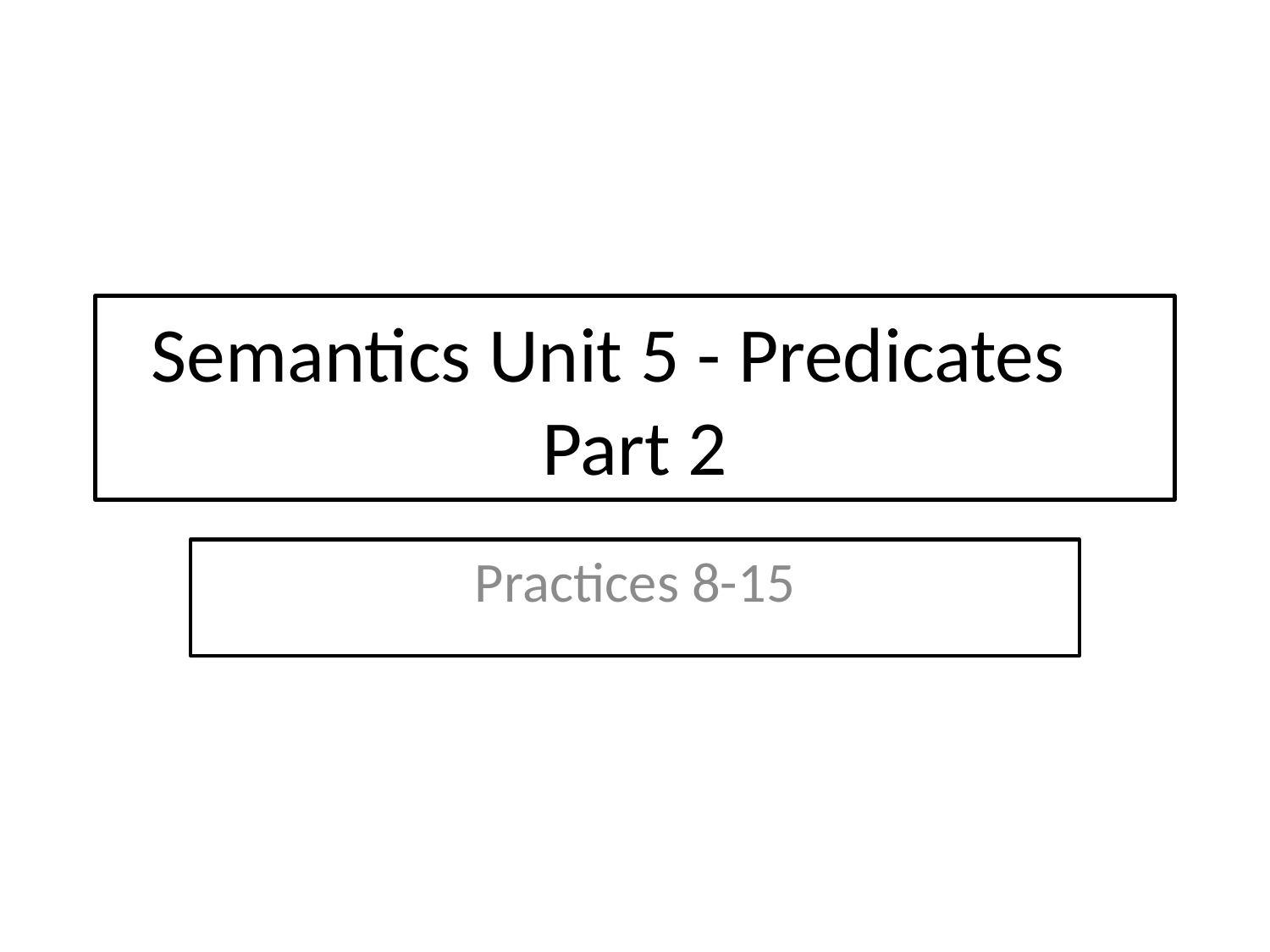

# Semantics Unit 5 - Predicates    Part 2
Practices 8-15